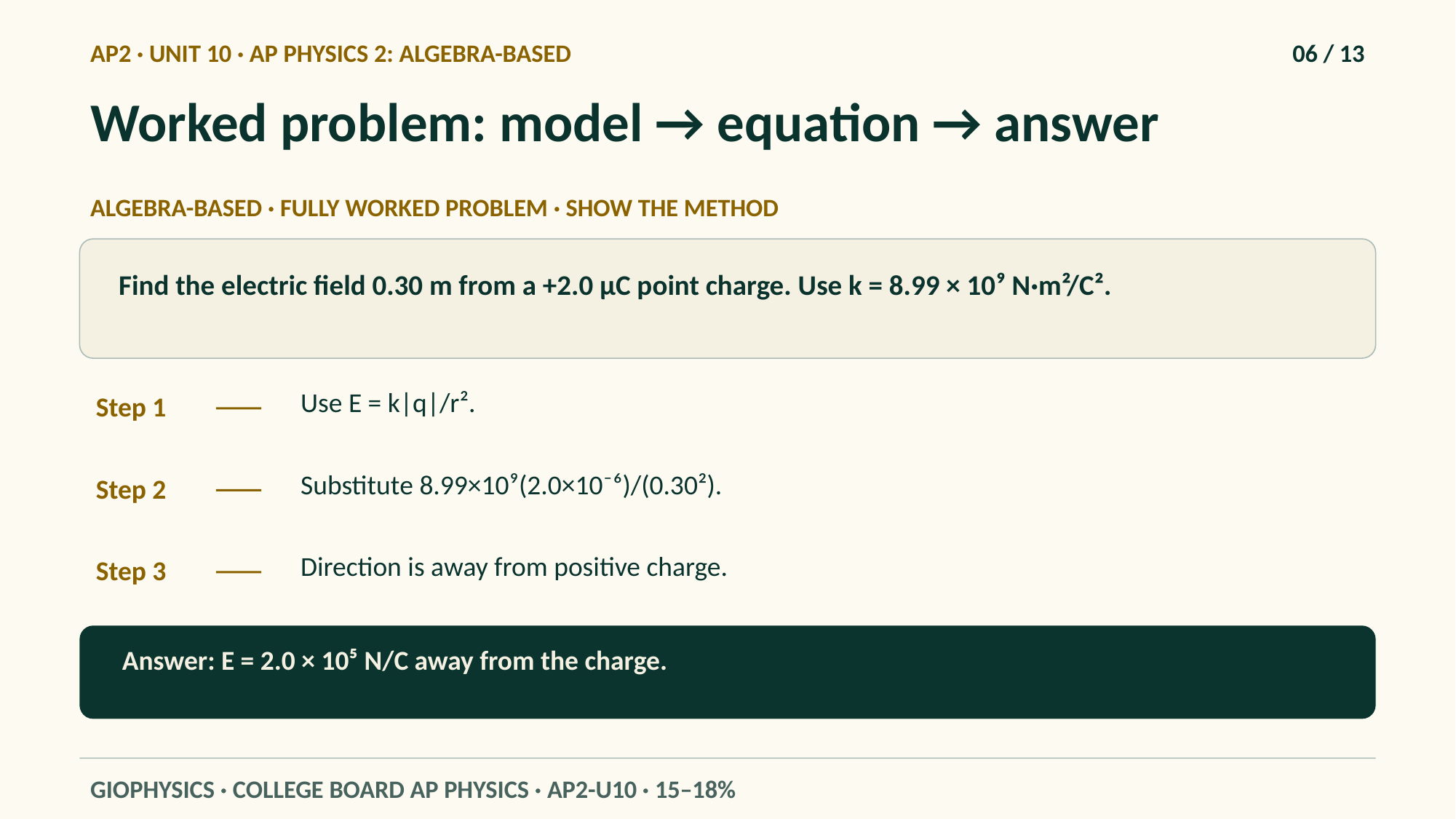

AP2 · UNIT 10 · AP PHYSICS 2: ALGEBRA-BASED
06 / 13
Worked problem: model → equation → answer
ALGEBRA-BASED · FULLY WORKED PROBLEM · SHOW THE METHOD

Find the electric field 0.30 m from a +2.0 μC point charge. Use k = 8.99 × 10⁹ N·m²/C².
Use E = k|q|/r².
Step 1

Substitute 8.99×10⁹(2.0×10⁻⁶)/(0.30²).
Step 2

Direction is away from positive charge.
Step 3

Answer: E = 2.0 × 10⁵ N/C away from the charge.

GIOPHYSICS · COLLEGE BOARD AP PHYSICS · AP2-U10 · 15–18%